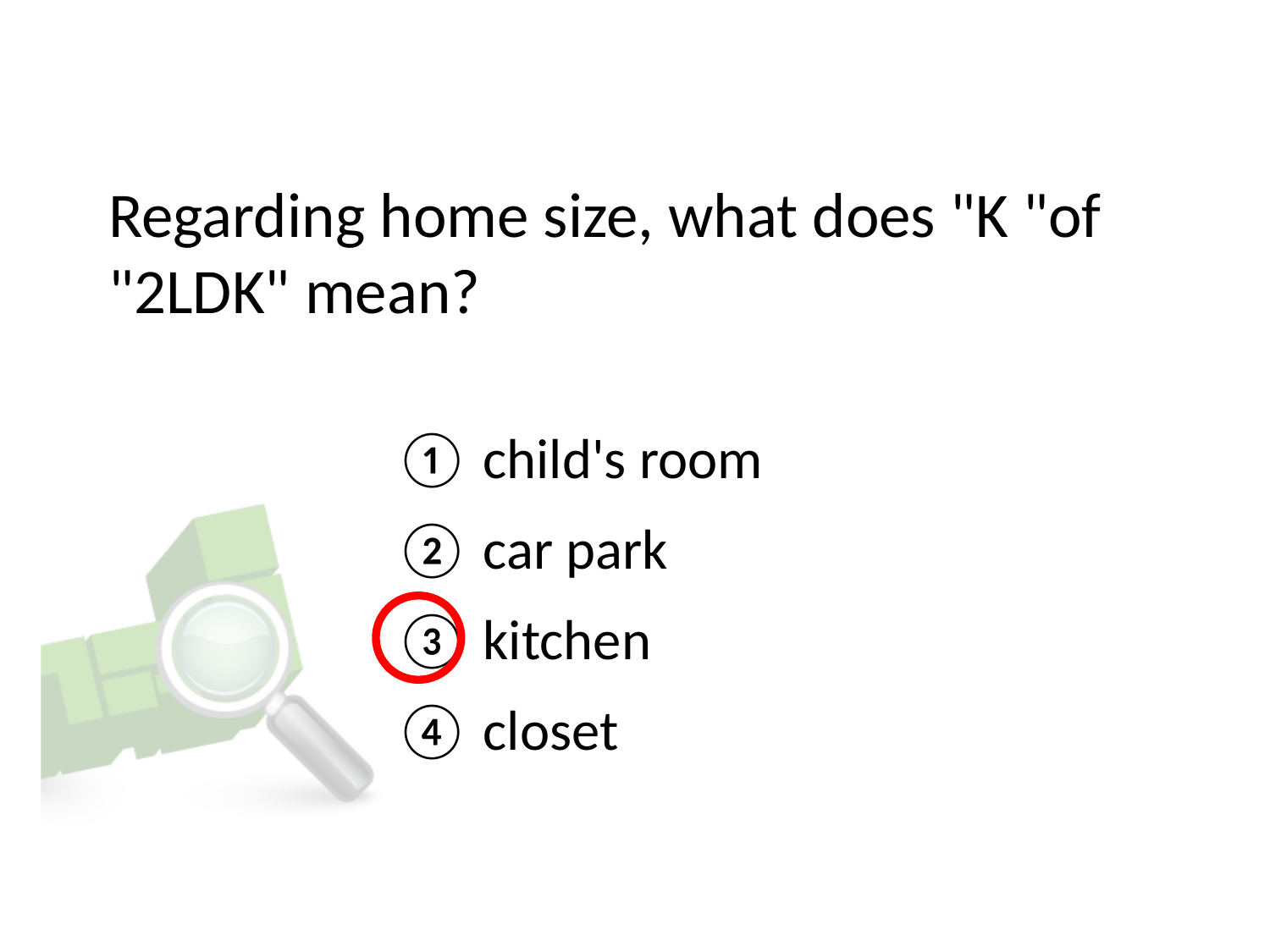

# Regarding home size, what does "K "of "2LDK" mean?
① child's room
② car park
③ kitchen
④ closet